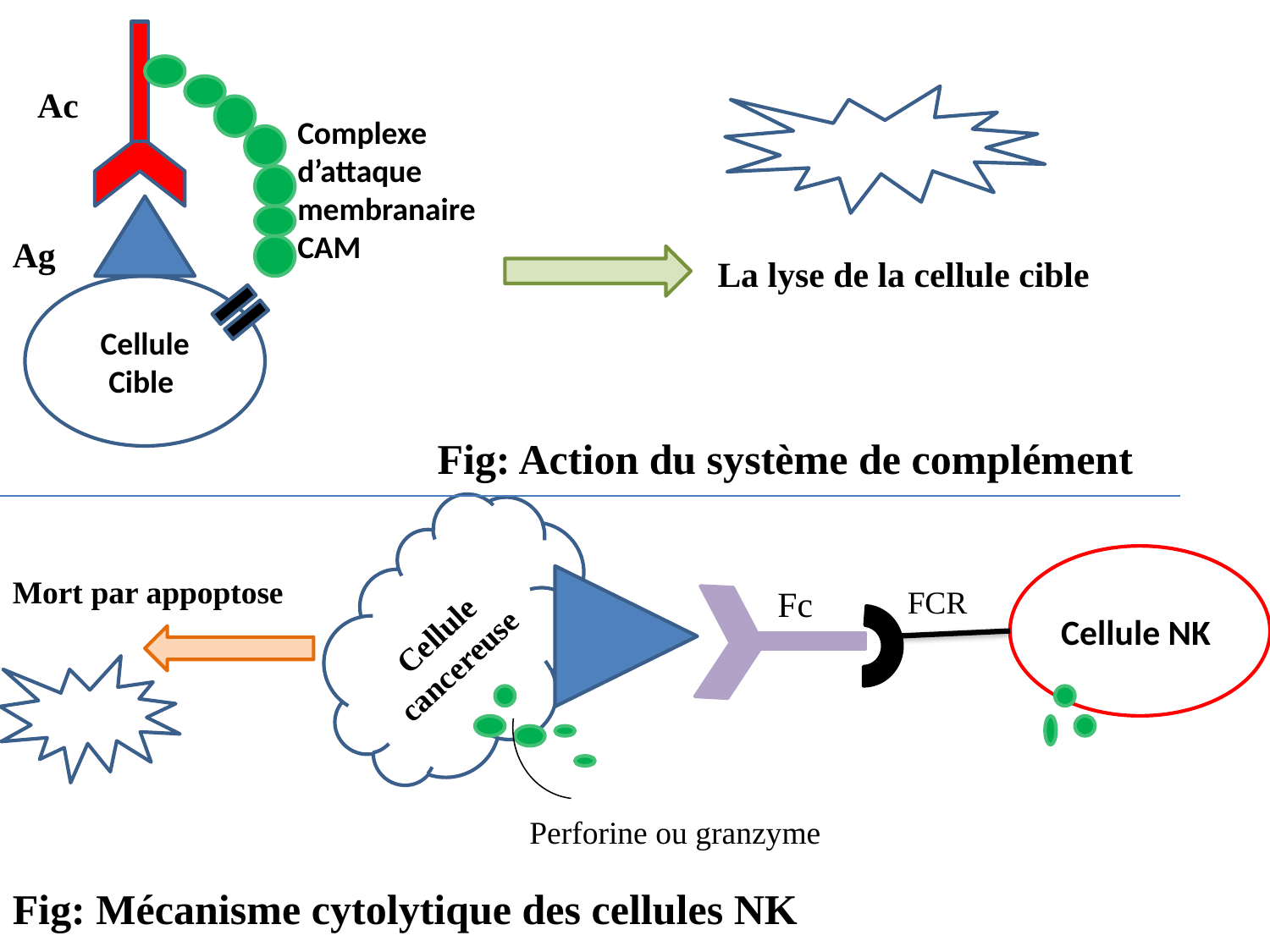

Ac

Complexe d’attaque membranaire  CAM

Ag

La lyse de la cellule cible
Cellule Cible

Fig: Action du système de complément
Cellule cancereuse
Cellule NK

Mort par appoptose
Fc
FCR

Perforine ou granzyme
Fig: Mécanisme cytolytique des cellules NK